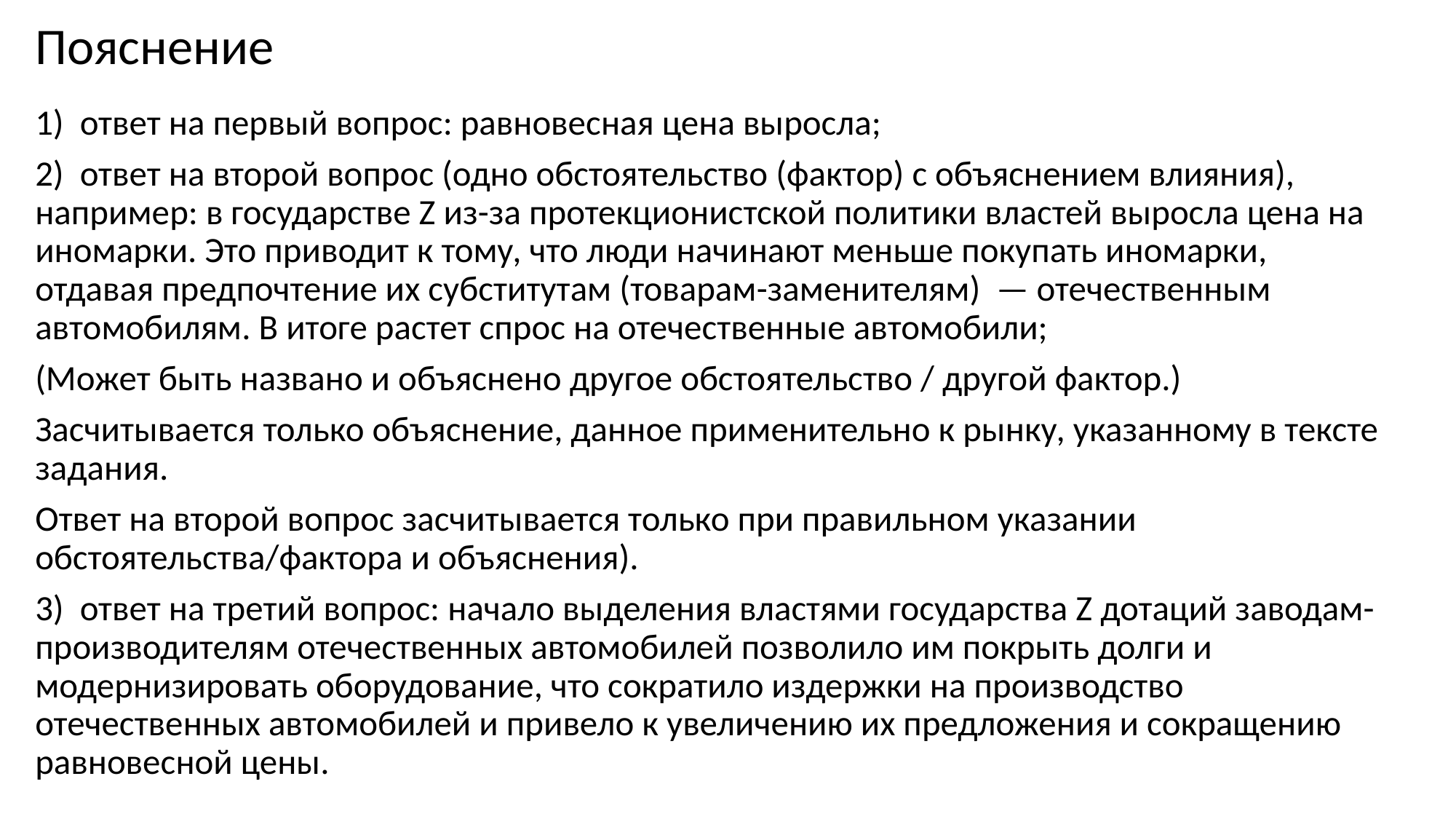

# Пояснение
1)  ответ на первый вопрос: равновесная цена выросла;
2)  ответ на второй вопрос (одно обстоятельство (фактор) с объяснением влияния), например: в государстве Z из-за протекционистской политики властей выросла цена на иномарки. Это приводит к тому, что люди начинают меньше покупать иномарки, отдавая предпочтение их субститутам (товарам-заменителям)  — отечественным автомобилям. В итоге растет спрос на отечественные автомобили;
(Может быть названо и объяснено другое обстоятельство / другой фактор.)
Засчитывается только объяснение, данное применительно к рынку, указанному в тексте задания.
Ответ на второй вопрос засчитывается только при правильном указании обстоятельства/фактора и объяснения).
3)  ответ на третий вопрос: начало выделения властями государства Z дотаций заводам-производителям отечественных автомобилей позволило им покрыть долги и модернизировать оборудование, что сократило издержки на производство отечественных автомобилей и привело к увеличению их предложения и сокращению равновесной цены.